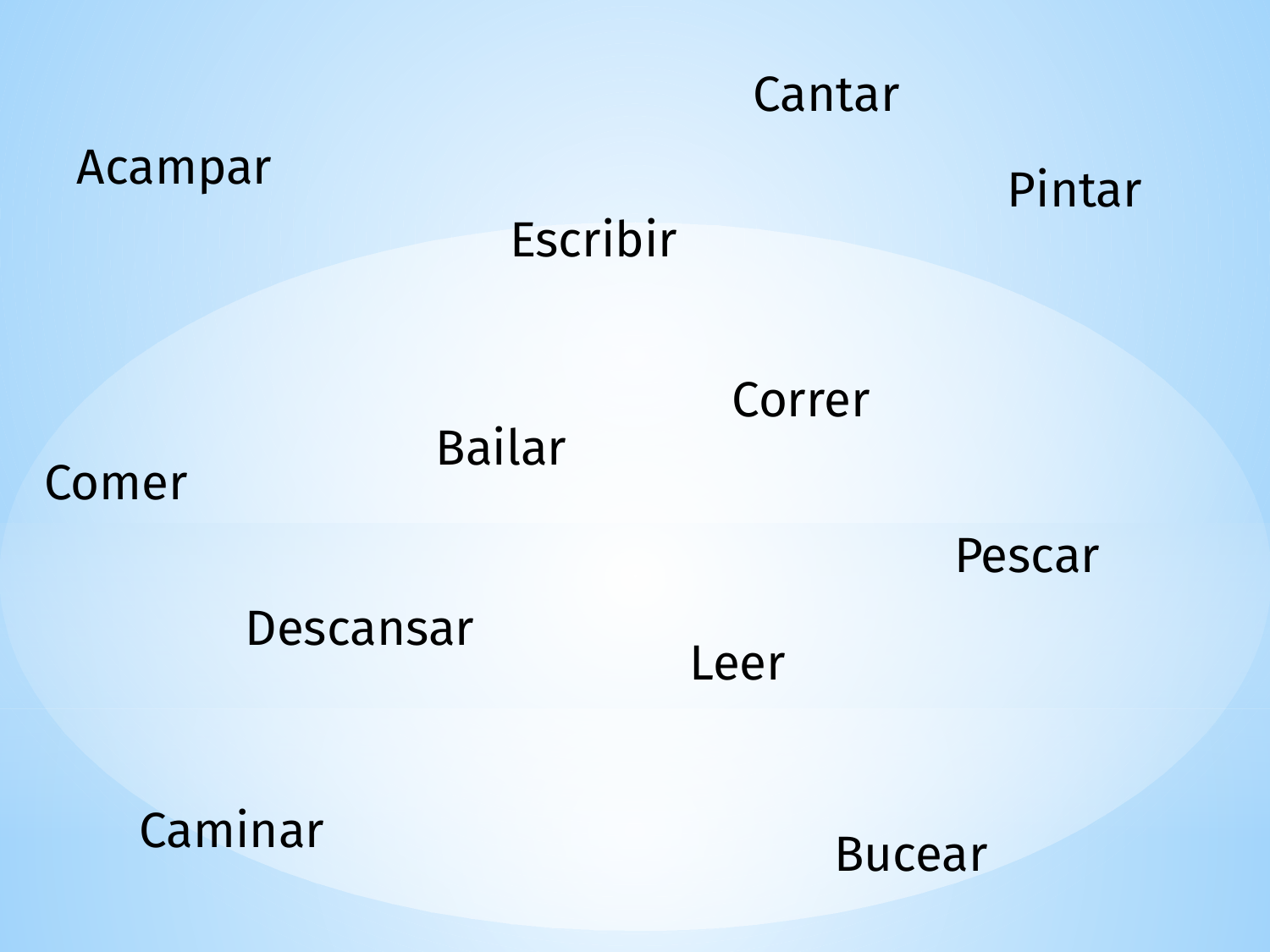

Cantar
Acampar
Pintar
Escribir
Correr
Bailar
Comer
Pescar
Descansar
Leer
Caminar
Bucear